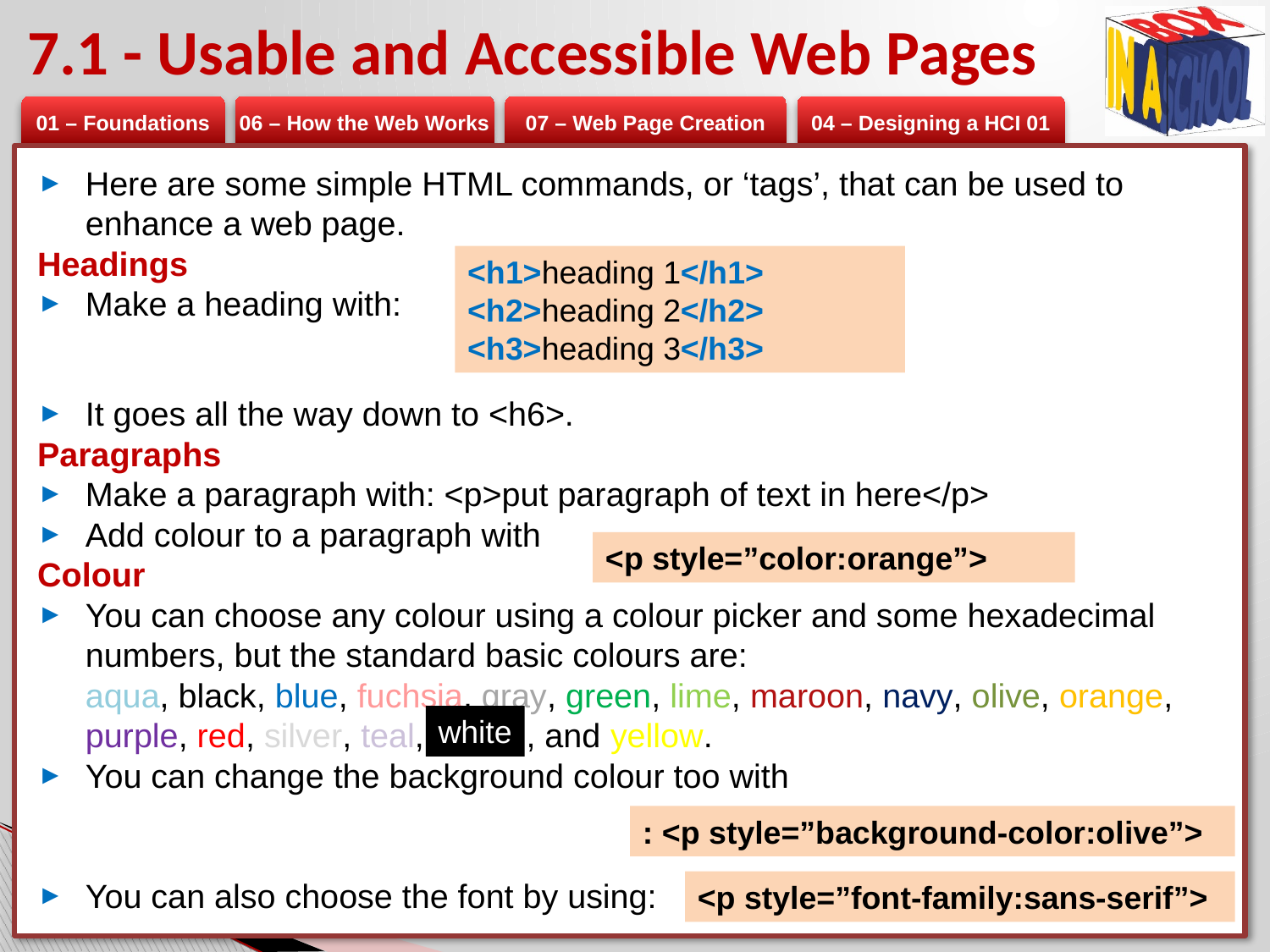

# 7.1 - Usable and Accessible Web Pages
Here are some simple HTML commands, or ‘tags’, that can be used to enhance a web page.
Headings
Make a heading with:

It goes all the way down to <h6>.
Paragraphs
Make a paragraph with: <p>put paragraph of text in here</p>
Add colour to a paragraph with
Colour
You can choose any colour using a colour picker and some hexadecimal numbers, but the standard basic colours are:
aqua, black, blue, fuchsia, gray, green, lime, maroon, navy, olive, orange, purple, red, silver, teal,           , and yellow.
You can change the background colour too with

You can also choose the font by using:
<h1>heading 1</h1>
<h2>heading 2</h2>
<h3>heading 3</h3>
<p style=”color:orange”>
white
: <p style=”background-color:olive”>
<p style=”font-family:sans-serif”>